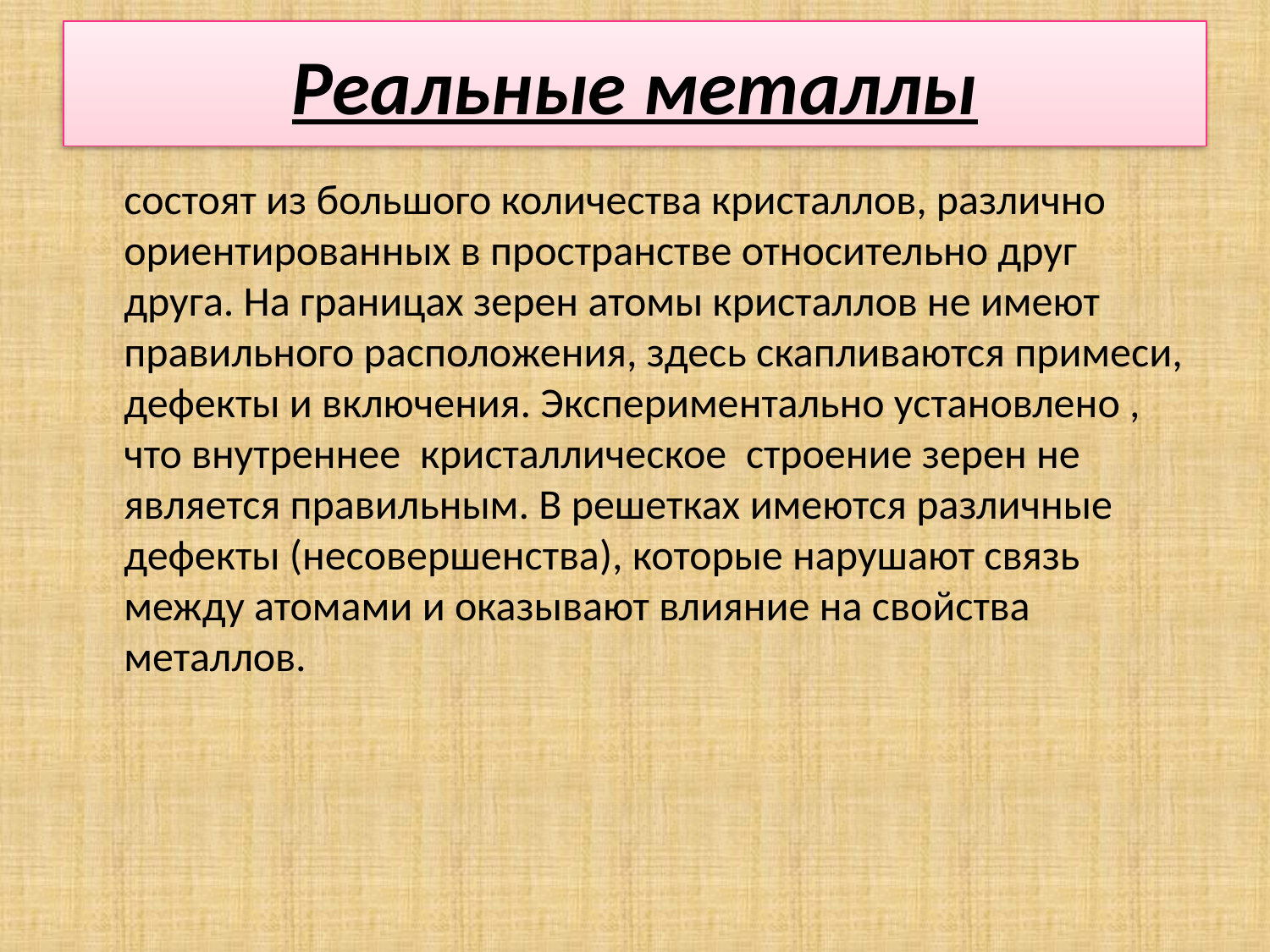

# Реальные металлы
	состоят из большого количества кристаллов, различно ориентированных в пространстве относительно друг друга. На границах зерен атомы кристаллов не имеют правильного расположения, здесь скапливаются примеси,  дефекты и включения. Экспериментально установлено , что внутреннее  кристаллическое  строение зерен не является правильным. В решетках имеются различные дефекты (несовершенства), которые нарушают связь между атомами и оказывают влияние на свойства металлов.